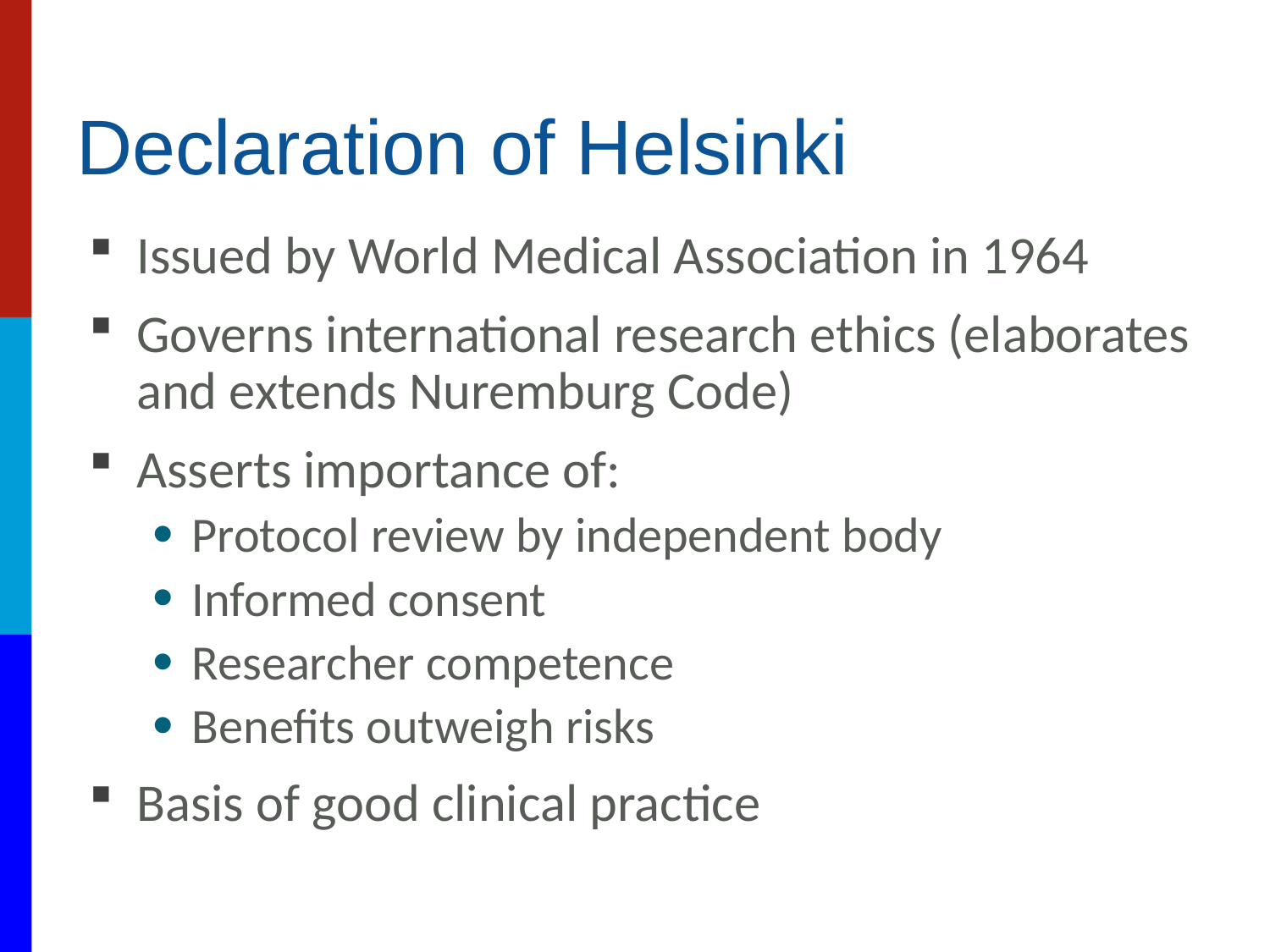

# Declaration of Helsinki
Issued by World Medical Association in 1964
Governs international research ethics (elaborates and extends Nuremburg Code)
Asserts importance of:
Protocol review by independent body
Informed consent
Researcher competence
Benefits outweigh risks
Basis of good clinical practice